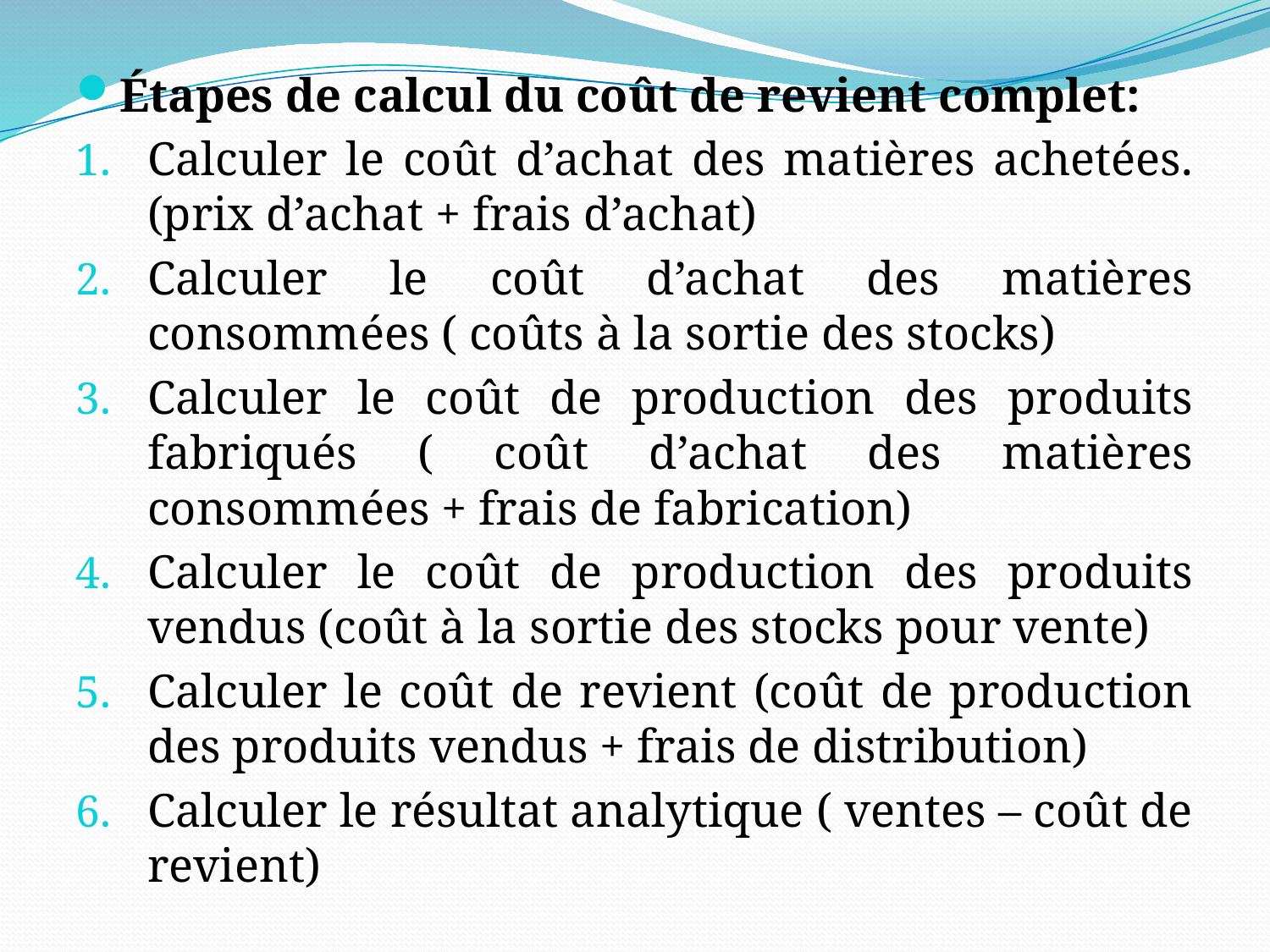

Étapes de calcul du coût de revient complet:
Calculer le coût d’achat des matières achetées. (prix d’achat + frais d’achat)
Calculer le coût d’achat des matières consommées ( coûts à la sortie des stocks)
Calculer le coût de production des produits fabriqués ( coût d’achat des matières consommées + frais de fabrication)
Calculer le coût de production des produits vendus (coût à la sortie des stocks pour vente)
Calculer le coût de revient (coût de production des produits vendus + frais de distribution)
Calculer le résultat analytique ( ventes – coût de revient)